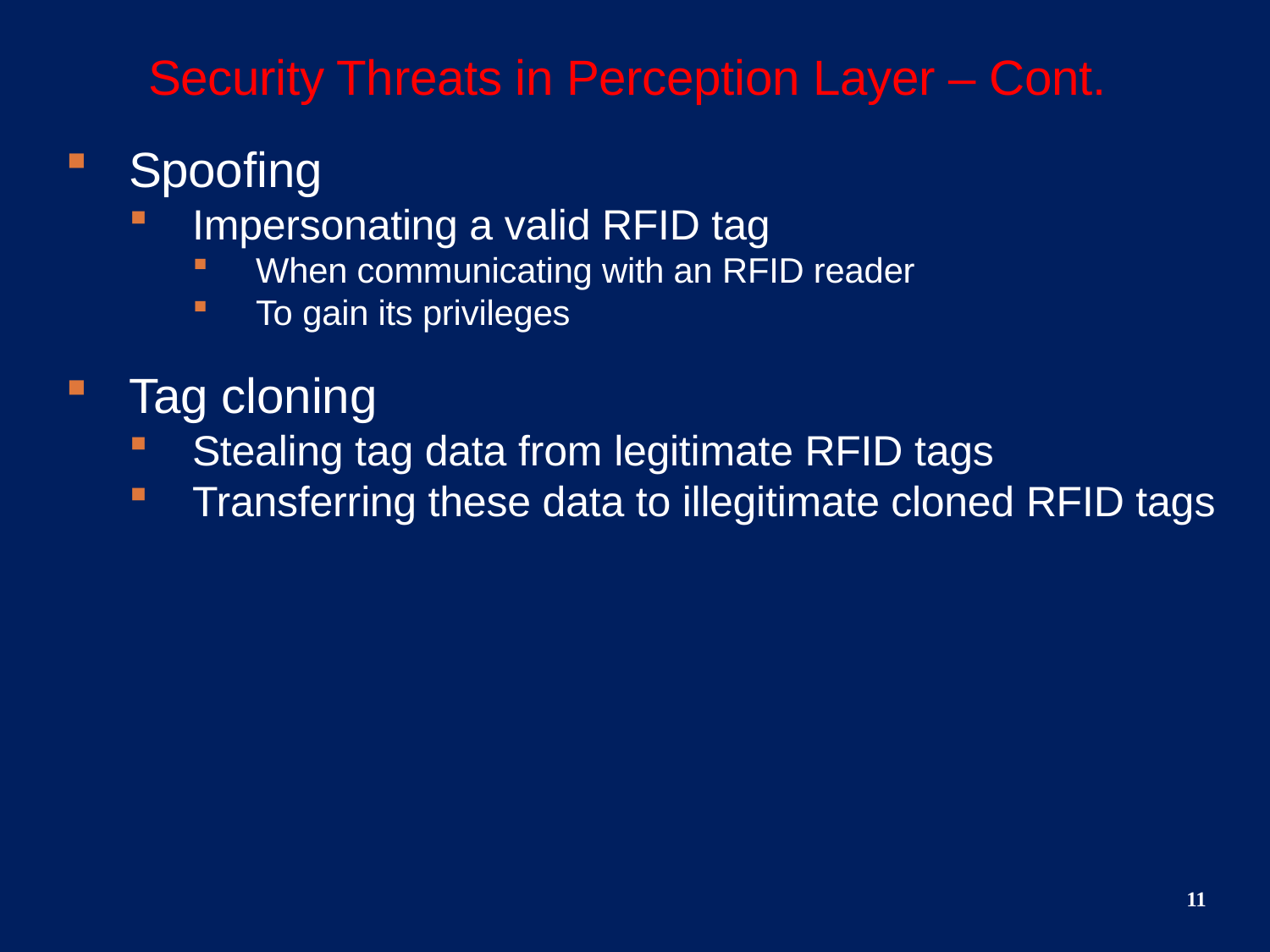

# Security Threats in Perception Layer – Cont.
Spoofing
Impersonating a valid RFID tag
When communicating with an RFID reader
To gain its privileges
Tag cloning
Stealing tag data from legitimate RFID tags
Transferring these data to illegitimate cloned RFID tags
11